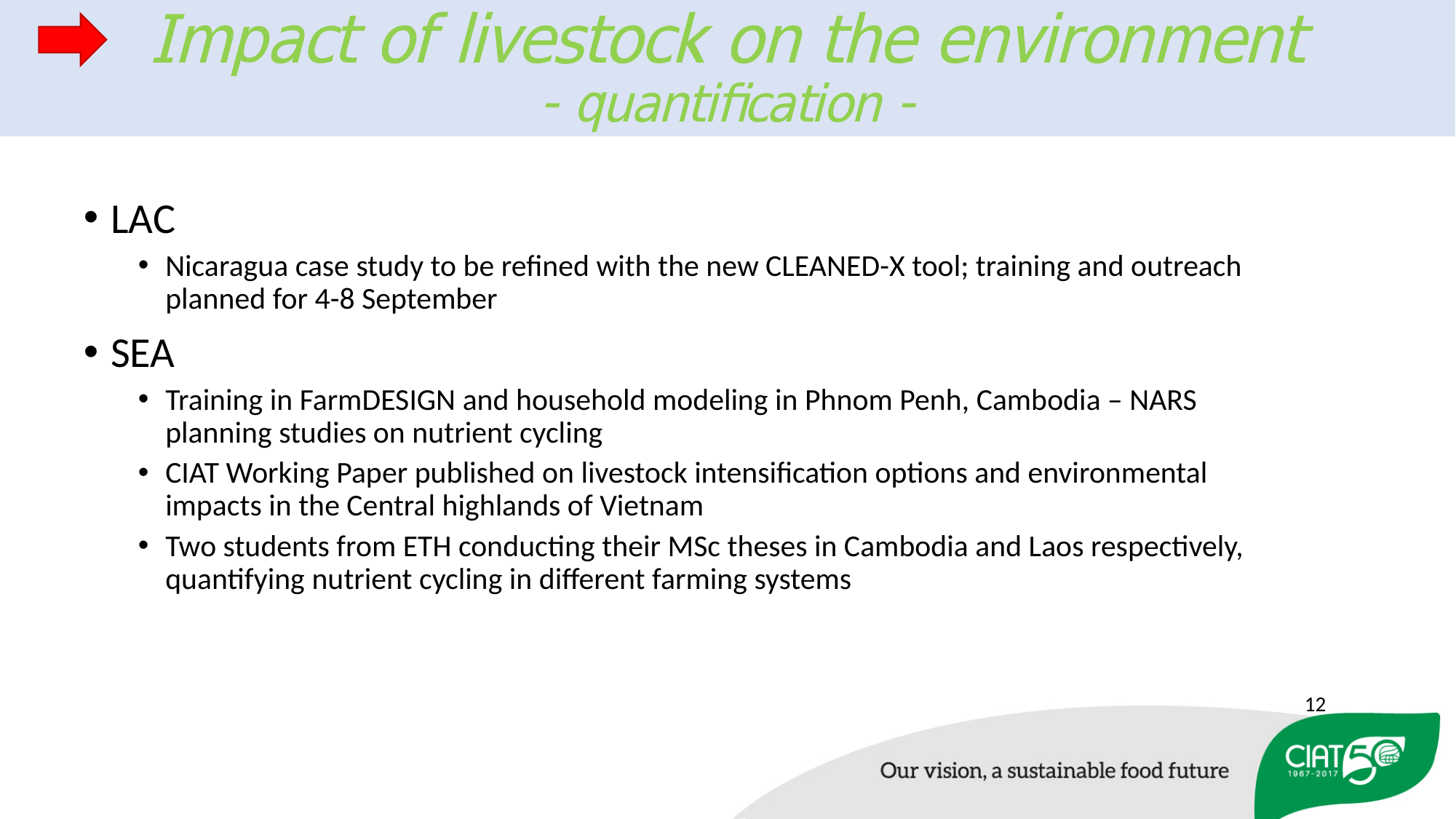

Impact of livestock on the environment
- quantification -

LAC
Nicaragua case study to be refined with the new CLEANED-X tool; training and outreach planned for 4-8 September
SEA
Training in FarmDESIGN and household modeling in Phnom Penh, Cambodia – NARS planning studies on nutrient cycling
CIAT Working Paper published on livestock intensification options and environmental impacts in the Central highlands of Vietnam
Two students from ETH conducting their MSc theses in Cambodia and Laos respectively, quantifying nutrient cycling in different farming systems

12